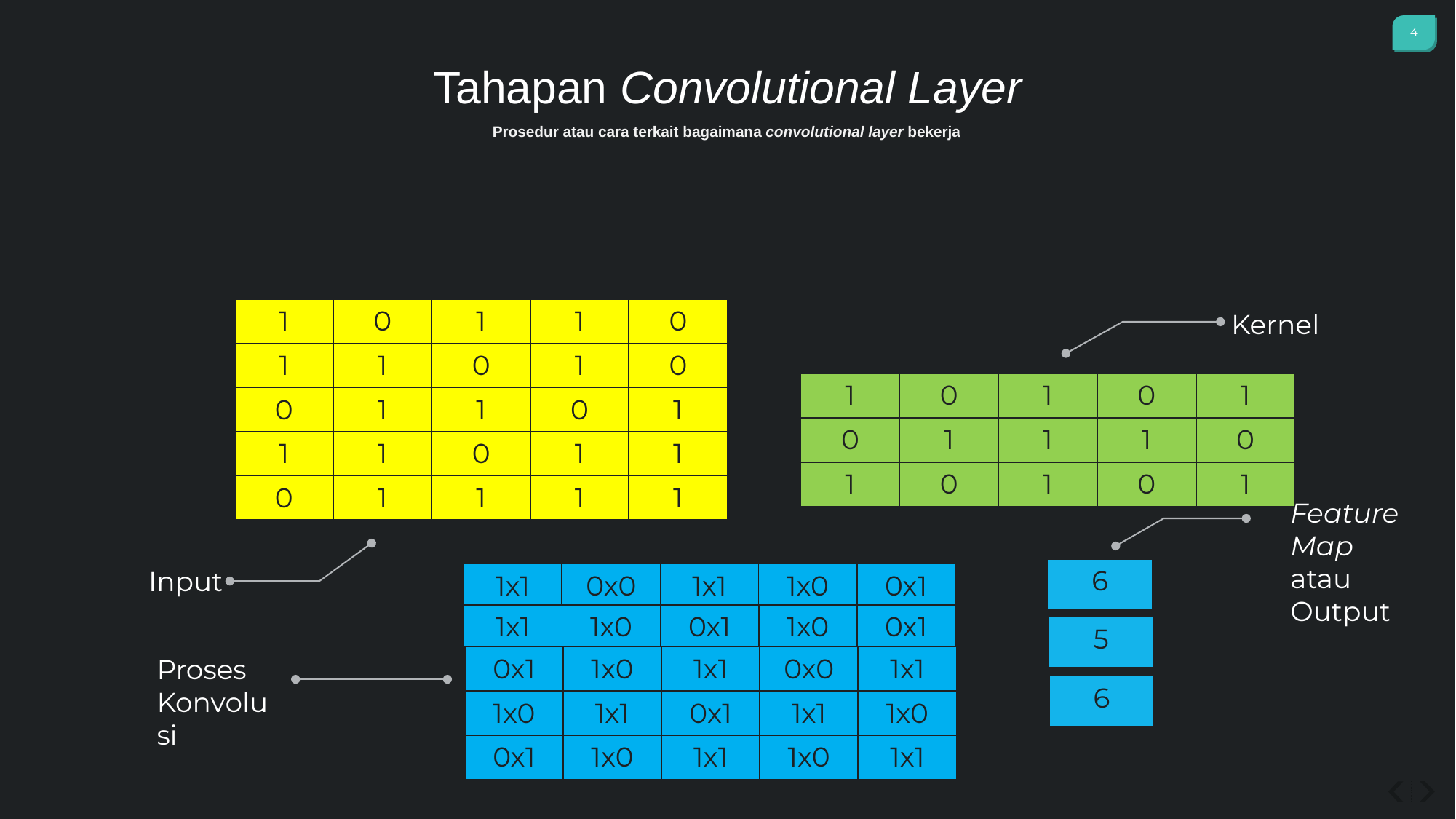

Tahapan Convolutional Layer
Prosedur atau cara terkait bagaimana convolutional layer bekerja
| 1 | 0 | 1 | 1 | 0 |
| --- | --- | --- | --- | --- |
| 1 | 1 | 0 | 1 | 0 |
| 0 | 1 | 1 | 0 | 1 |
| 1 | 1 | 0 | 1 | 1 |
| 0 | 1 | 1 | 1 | 1 |
Kernel

| 1 | 0 | 1 | 0 | 1 |
| --- | --- | --- | --- | --- |
| 0 | 1 | 1 | 1 | 0 |
| 1 | 0 | 1 | 0 | 1 |
Feature
Map atau Output

Input
| 6 |
| --- |
| 1 | 0 | 1 | 1 | 0 |
| --- | --- | --- | --- | --- |
| 1 | 1 | 0 | 1 | 0 |
| 0 | 1 | 1 | 0 | 1 |
| 1 | 1 | 0 | 1 | 1 |
| 0 | 1 | 1 | 1 | 1 |
| 1x1 | 0x0 | 1x1 | 1x0 | 0x1 |
| --- | --- | --- | --- | --- |
| 1x0 | 1x1 | 0x1 | 1x1 | 0x0 |
| 0x1 | 1x0 | 1x1 | 0x0 | 1x1 |

| 1x1 | 1x0 | 0x1 | 1x0 | 0x1 |
| --- | --- | --- | --- | --- |
| 0x0 | 1x1 | 1x1 | 0x1 | 0x1 |
| 1x1 | 1x0 | 0x1 | 1x0 | 1x1 |
| 5 |
| --- |
Proses
Konvolusi
| 0x1 | 1x0 | 1x1 | 0x0 | 1x1 |
| --- | --- | --- | --- | --- |
| 1x0 | 1x1 | 0x1 | 1x1 | 1x0 |
| 0x1 | 1x0 | 1x1 | 1x0 | 1x1 |
| 6 |
| --- |